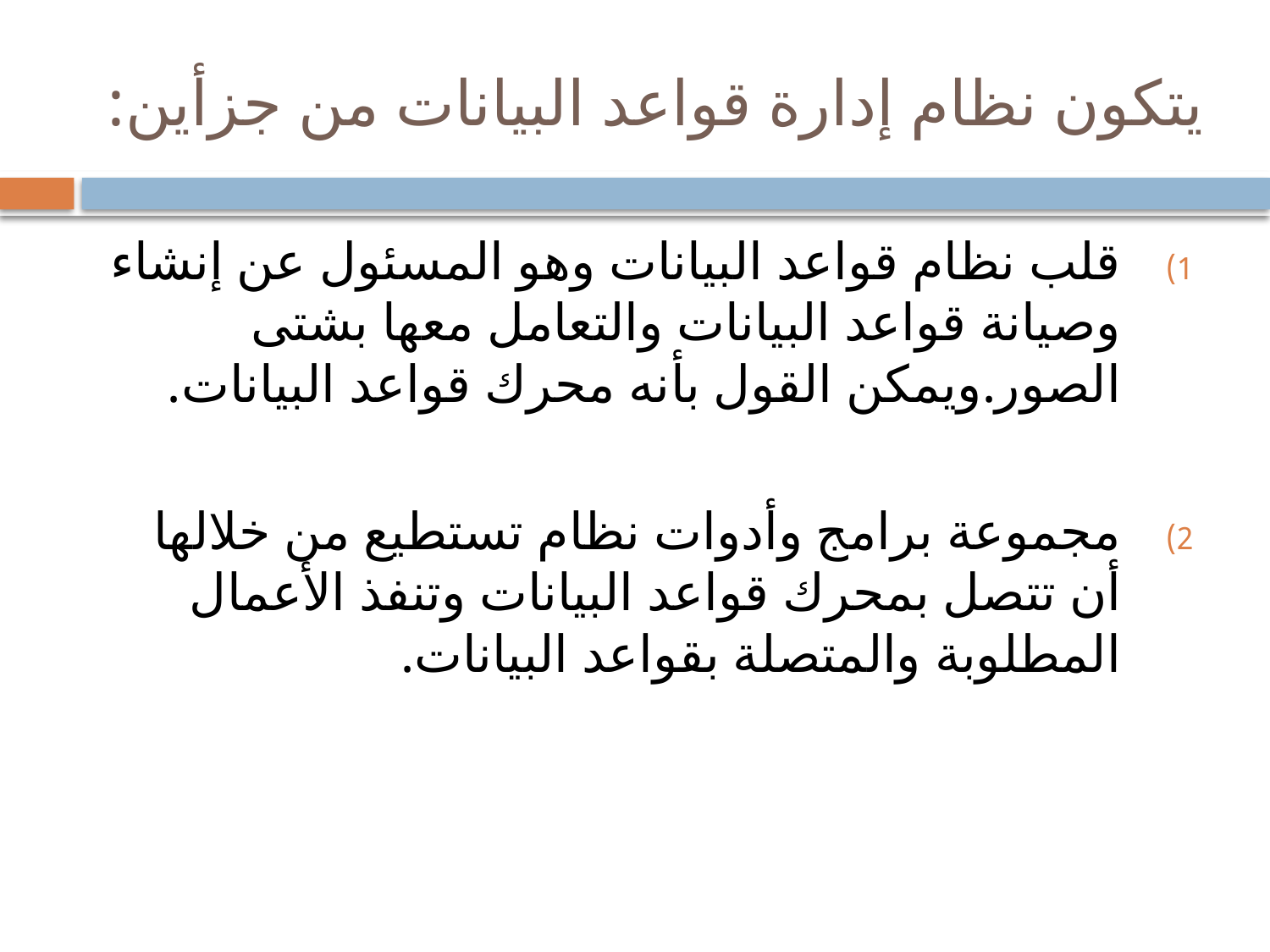

# يتكون نظام إدارة قواعد البيانات من جزأين:
قلب نظام قواعد البيانات وهو المسئول عن إنشاء وصيانة قواعد البيانات والتعامل معها بشتى الصور.ويمكن القول بأنه محرك قواعد البيانات.

مجموعة برامج وأدوات نظام تستطيع من خلالها أن تتصل بمحرك قواعد البيانات وتنفذ الأعمال المطلوبة والمتصلة بقواعد البيانات.